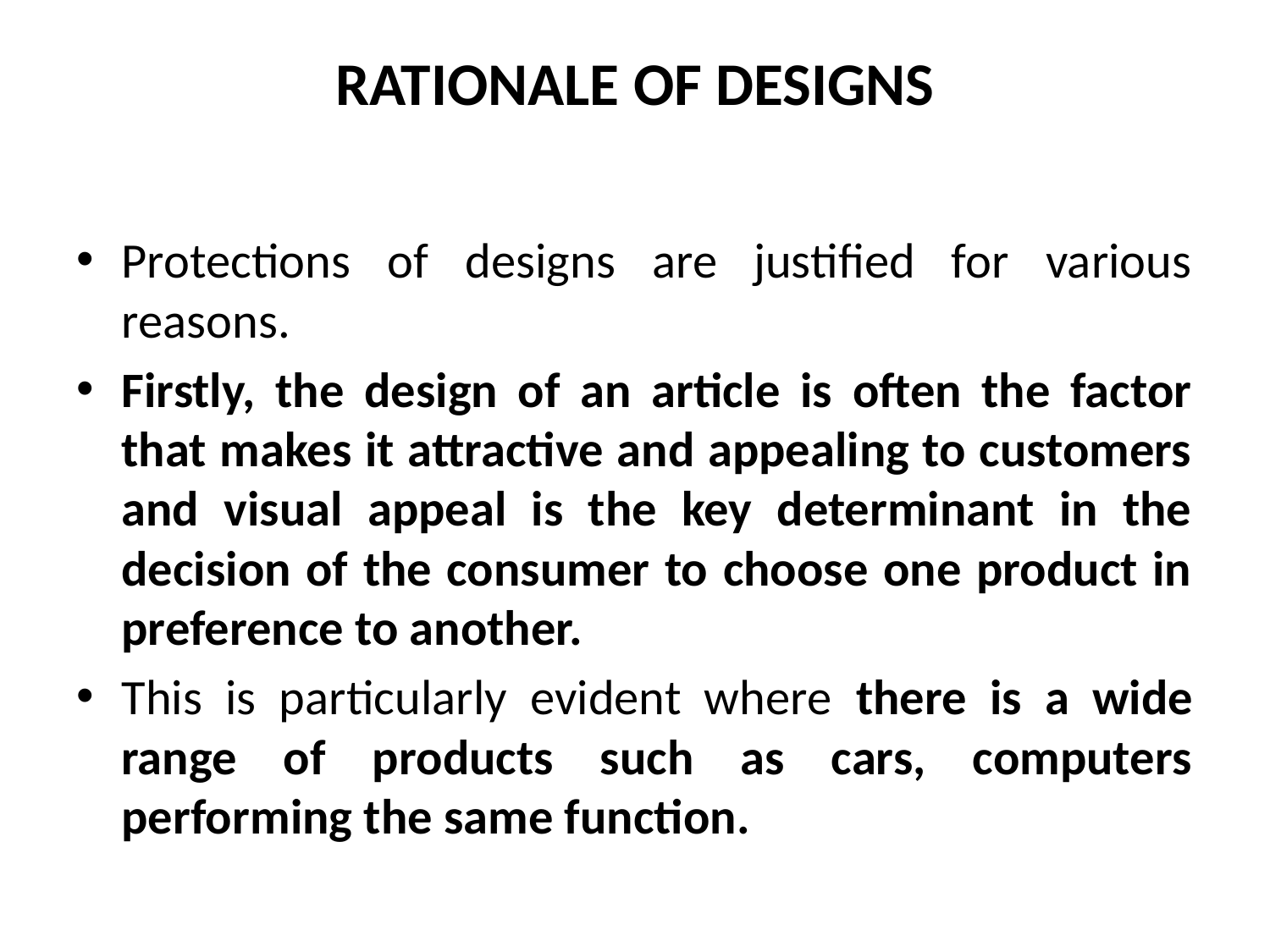

# RATIONALE OF DESIGNS
Protections of designs are justified for various reasons.
Firstly, the design of an article is often the factor that makes it attractive and appealing to customers and visual appeal is the key determinant in the decision of the consumer to choose one product in preference to another.
This is particularly evident where there is a wide range of products such as cars, computers performing the same function.